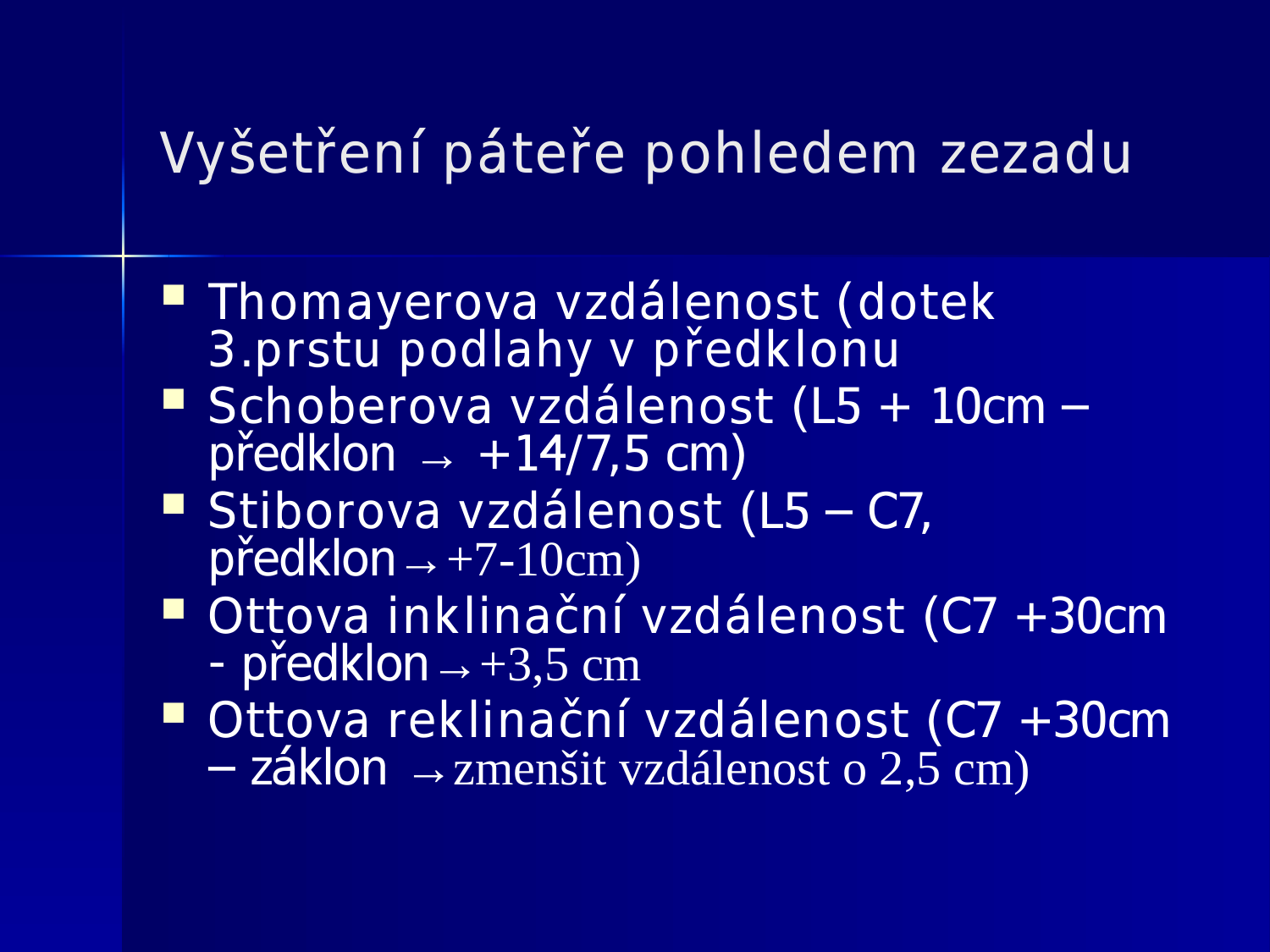

# Vyšetření páteře pohledem zezadu
Thomayerova vzdálenost (dotek 3.prstu podlahy v předklonu
Schoberova vzdálenost (L5 + 10cm – předklon → +14/7,5 cm)
Stiborova vzdálenost (L5 – C7, předklon→+7-10cm)
Ottova inklinační vzdálenost (C7 +30cm - předklon→+3,5 cm
Ottova reklinační vzdálenost (C7 +30cm – záklon →zmenšit vzdálenost o 2,5 cm)